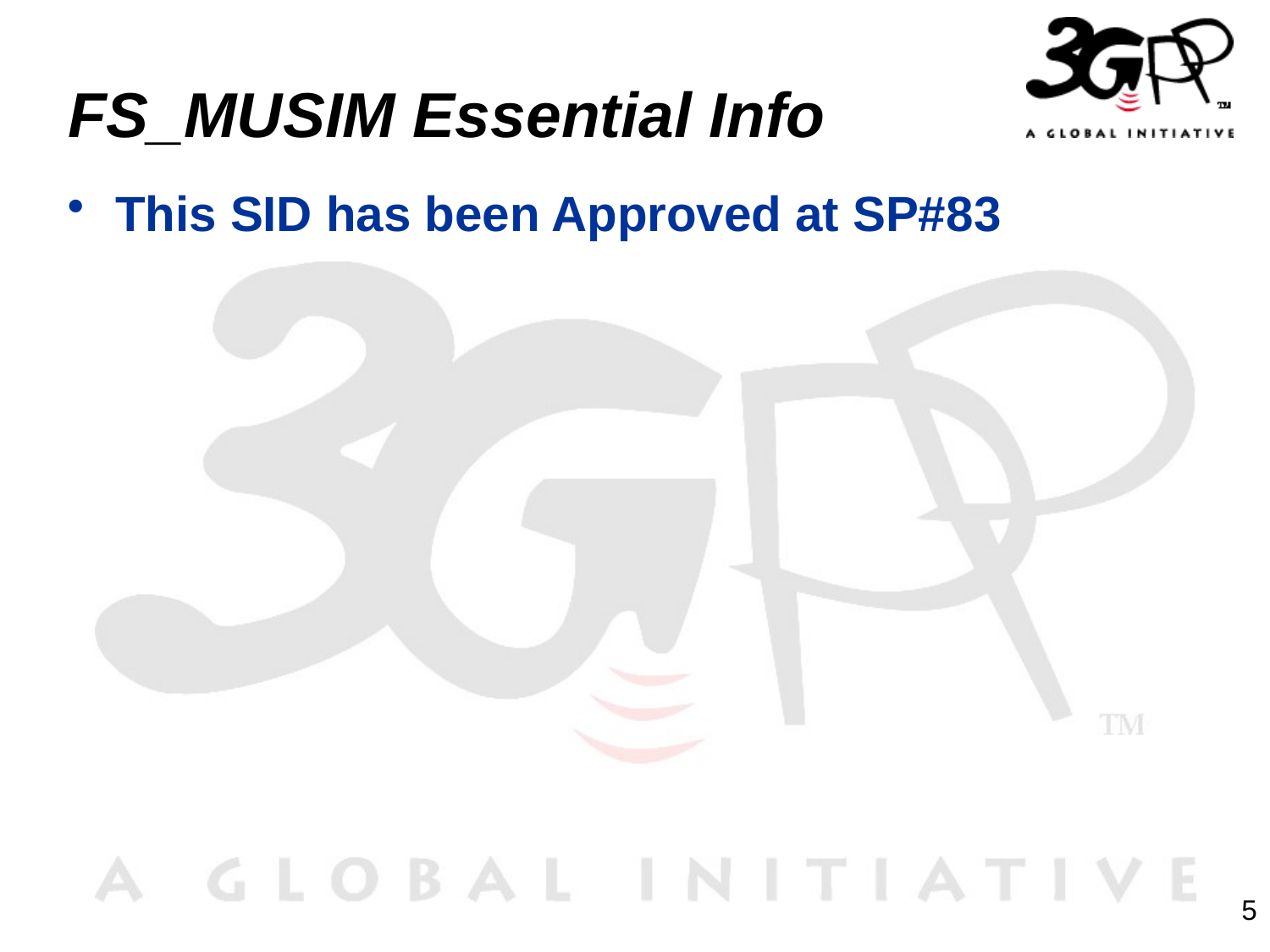

# FS_MUSIM Essential Info
This SID has been Approved at SP#83
5